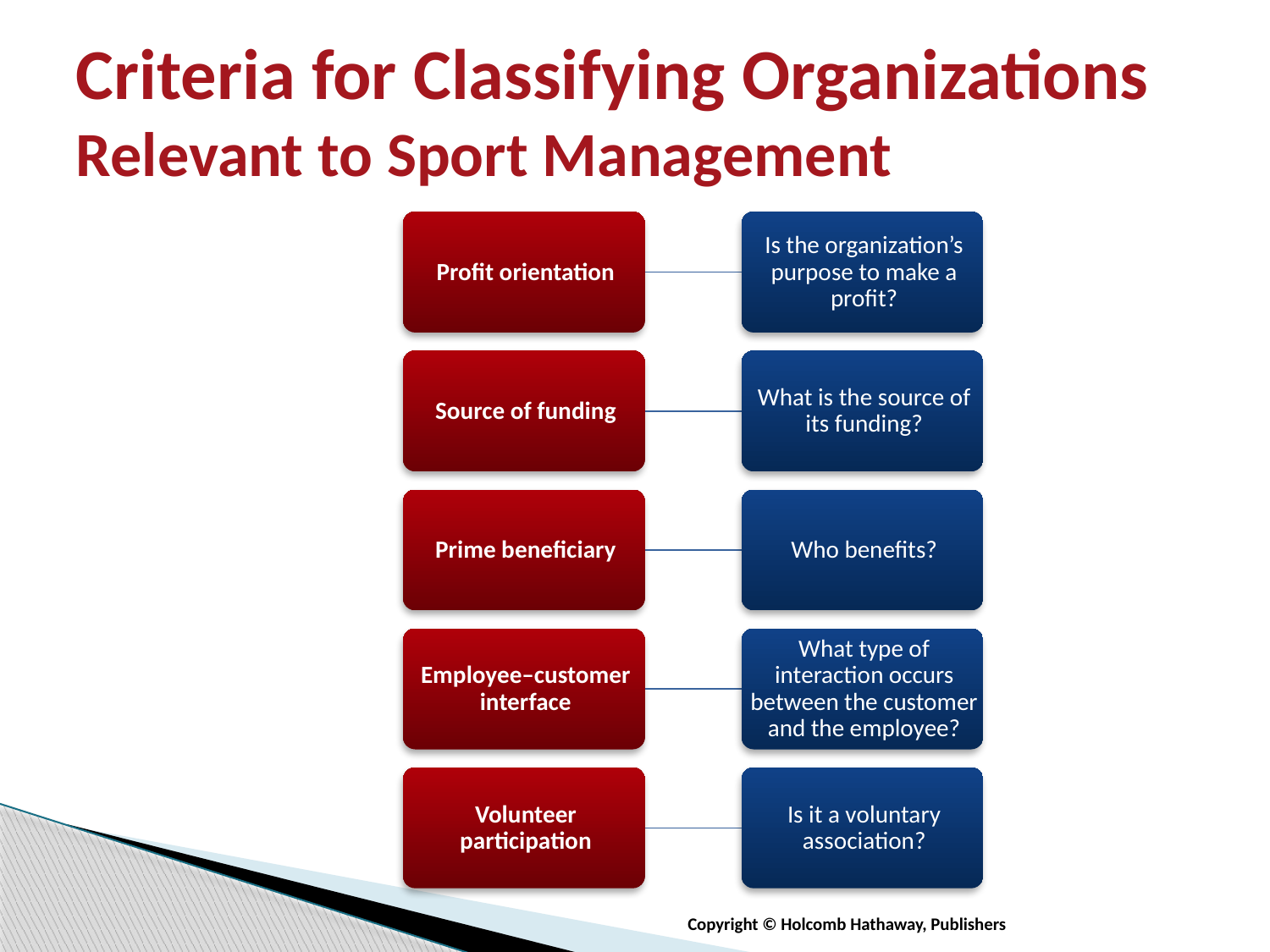

# Criteria for Classifying Organizations Relevant to Sport Management
Profit orientation

Is the organization’s purpose to make a profit?
Source of funding

What is the source of its funding?
Prime beneficiary

Who benefits?
Employee–customer interface

What type of interaction occurs between the customer and the employee?
Volunteer participation

Is it a voluntary association?
Copyright © Holcomb Hathaway, Publishers